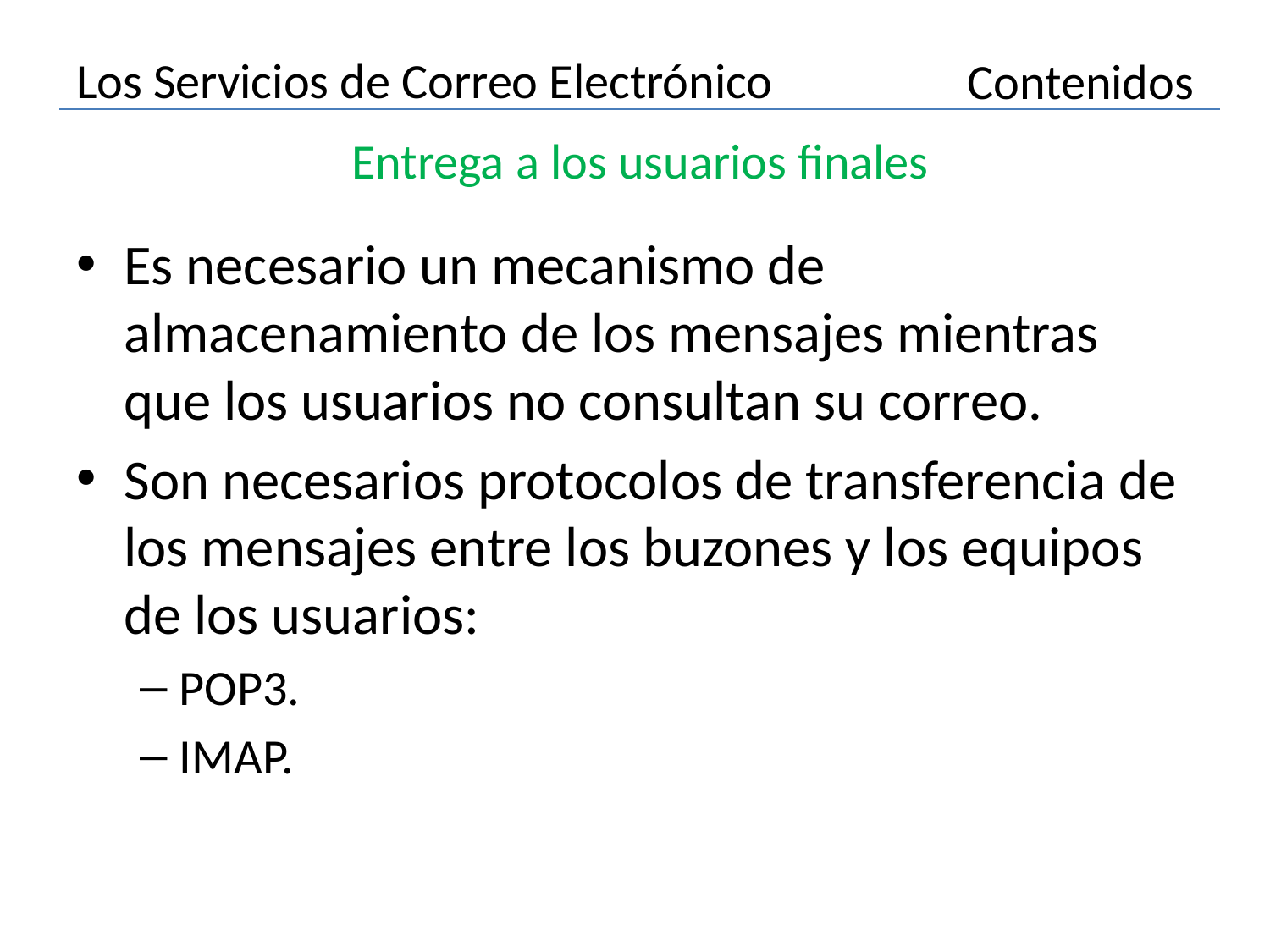

# Los Servicios de Correo Electrónico
Contenidos
Entrega a los usuarios finales
Es necesario un mecanismo de almacenamiento de los mensajes mientras que los usuarios no consultan su correo.
Son necesarios protocolos de transferencia de los mensajes entre los buzones y los equipos de los usuarios:
POP3.
IMAP.